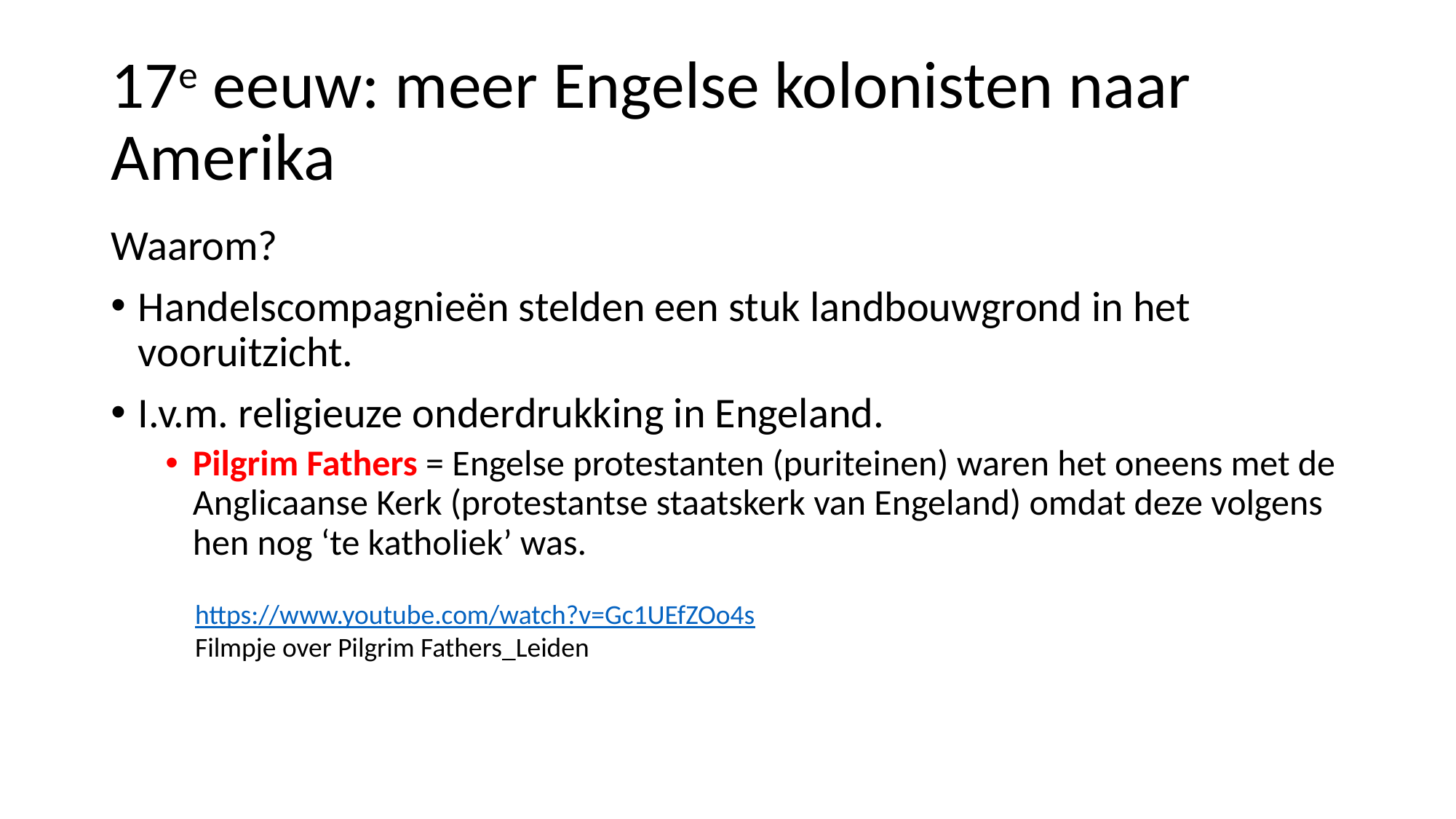

# 17e eeuw: meer Engelse kolonisten naar Amerika
Waarom?
Handelscompagnieën stelden een stuk landbouwgrond in het vooruitzicht.
I.v.m. religieuze onderdrukking in Engeland.
Pilgrim Fathers = Engelse protestanten (puriteinen) waren het oneens met de Anglicaanse Kerk (protestantse staatskerk van Engeland) omdat deze volgens hen nog ‘te katholiek’ was.

https://www.youtube.com/watch?v=Gc1UEfZOo4s
Filmpje over Pilgrim Fathers_Leiden